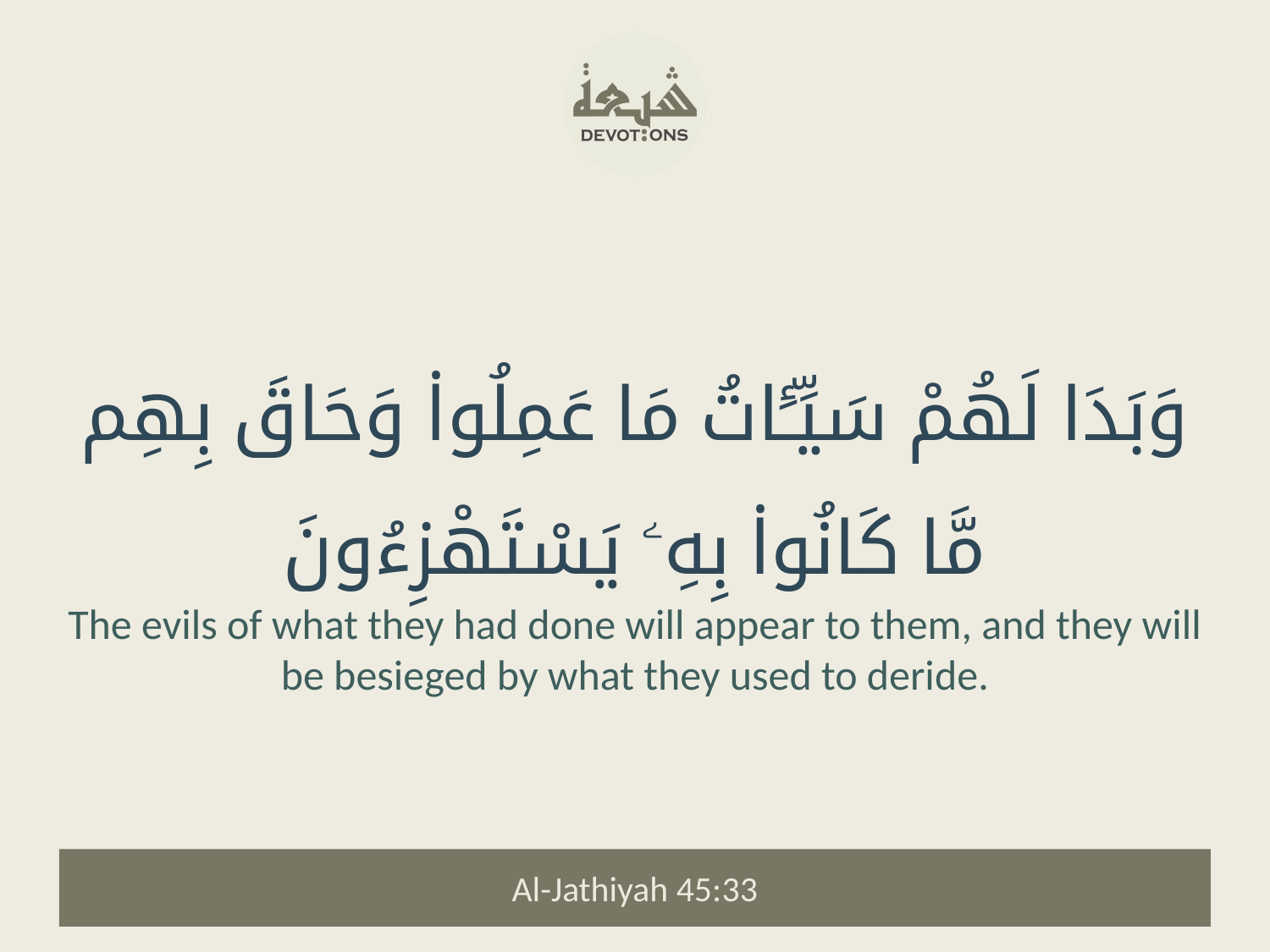

وَبَدَا لَهُمْ سَيِّـَٔاتُ مَا عَمِلُوا۟ وَحَاقَ بِهِم مَّا كَانُوا۟ بِهِۦ يَسْتَهْزِءُونَ
The evils of what they had done will appear to them, and they will be besieged by what they used to deride.
Al-Jathiyah 45:33